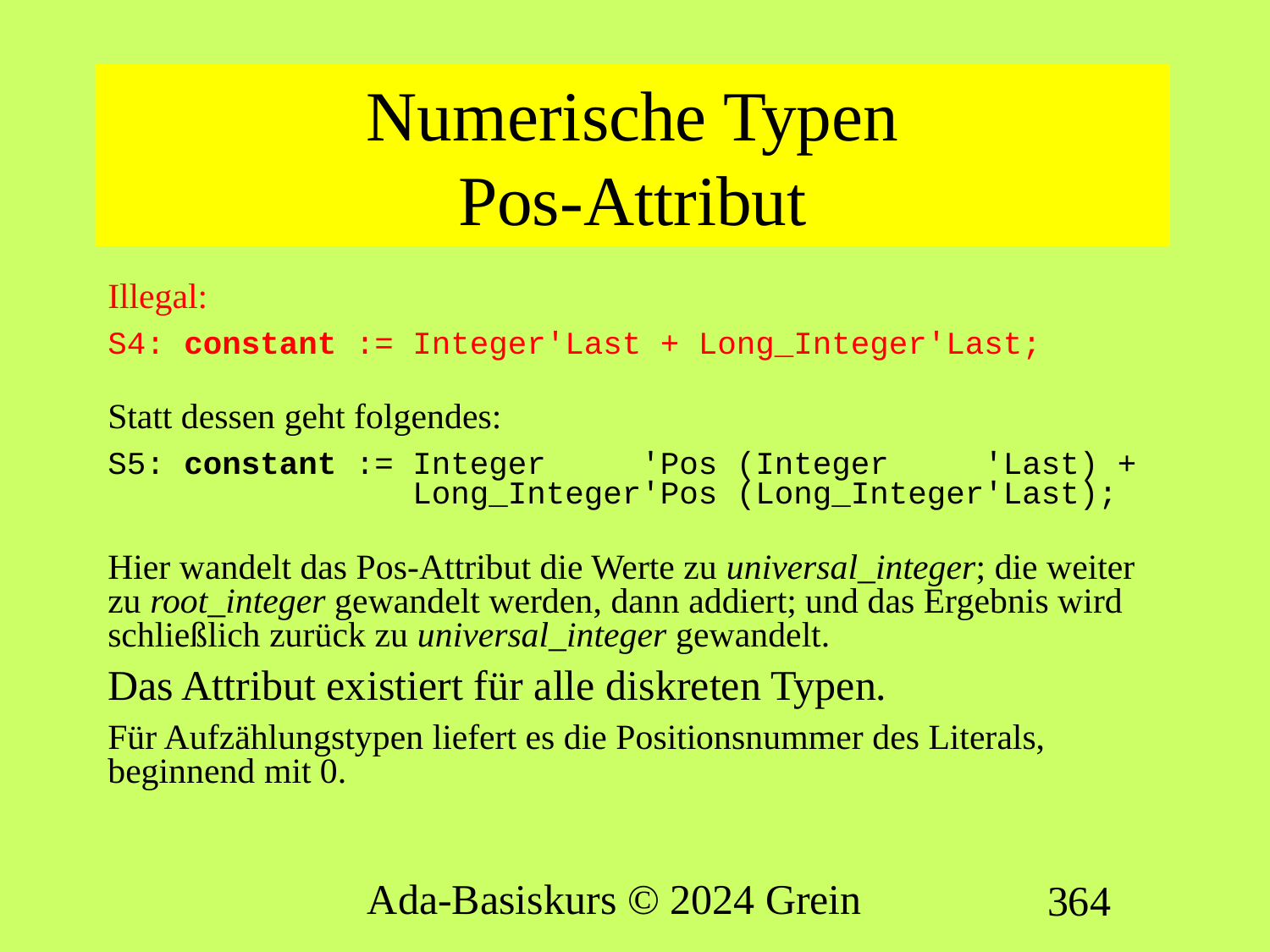

# Numerische Typen Pos-Attribut
Illegal:
S4: constant := Integer'Last + Long_Integer'Last;

Statt dessen geht folgendes:
S5: constant := Integer     'Pos (Integer     'Last) +
                Long_Integer'Pos (Long_Integer'Last);

Hier wandelt das Pos-Attribut die Werte zu universal_integer; die weiter zu root_integer gewandelt werden, dann addiert; und das Ergebnis wird schließlich zurück zu universal_integer gewandelt.
Das Attribut existiert für alle diskreten Typen.
Für Aufzählungstypen liefert es die Positionsnummer des Literals, beginnend mit 0.

Ada-Basiskurs © 2024 Grein
364